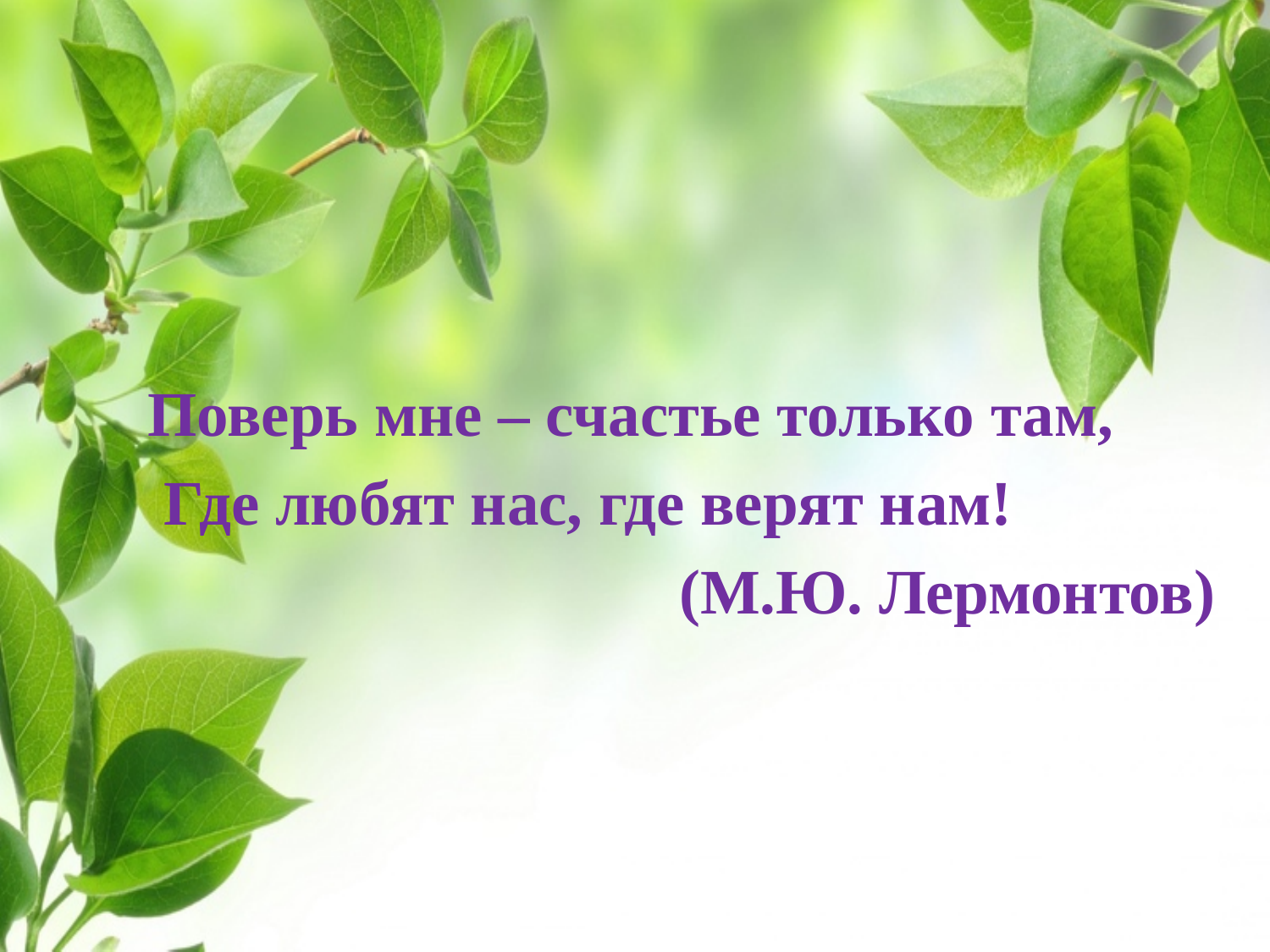

Поверь мне – счастье только там,
 Где любят нас, где верят нам!
(М.Ю. Лермонтов)